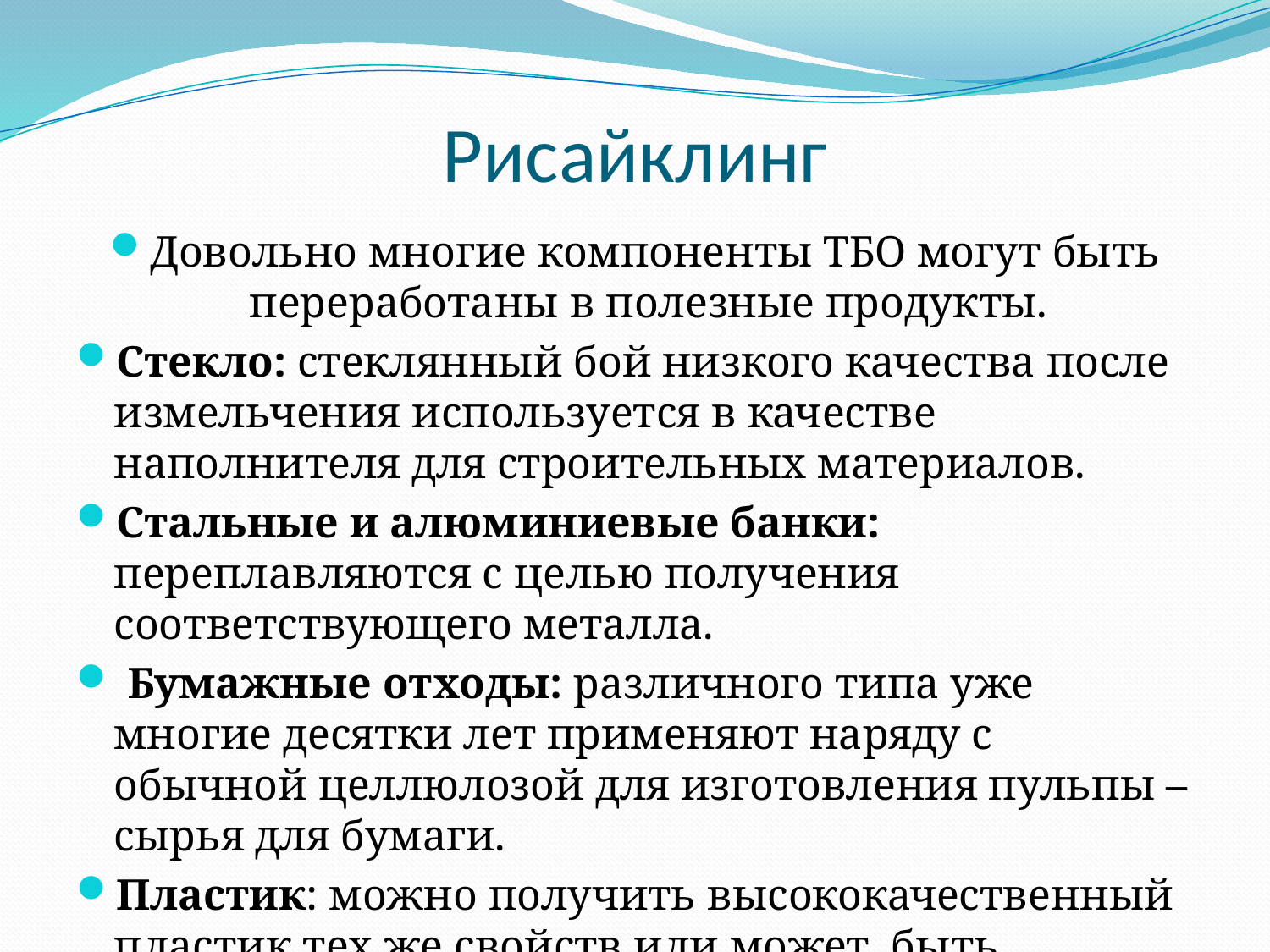

# Рисайклинг
Довольно многие компоненты ТБО могут быть переработаны в полезные продукты.
Стекло: стеклянный бой низкого качества после измельчения используется в качестве наполнителя для строительных материалов.
Стальные и алюминиевые банки: переплавляются с целью получения соответствующего металла.
 Бумажные отходы: различного типа уже многие десятки лет применяют наряду с обычной целлюлозой для изготовления пульпы – сырья для бумаги.
Пластик: можно получить высококачественный пластик тех же свойств или может  быть использован только на строительные материалы.